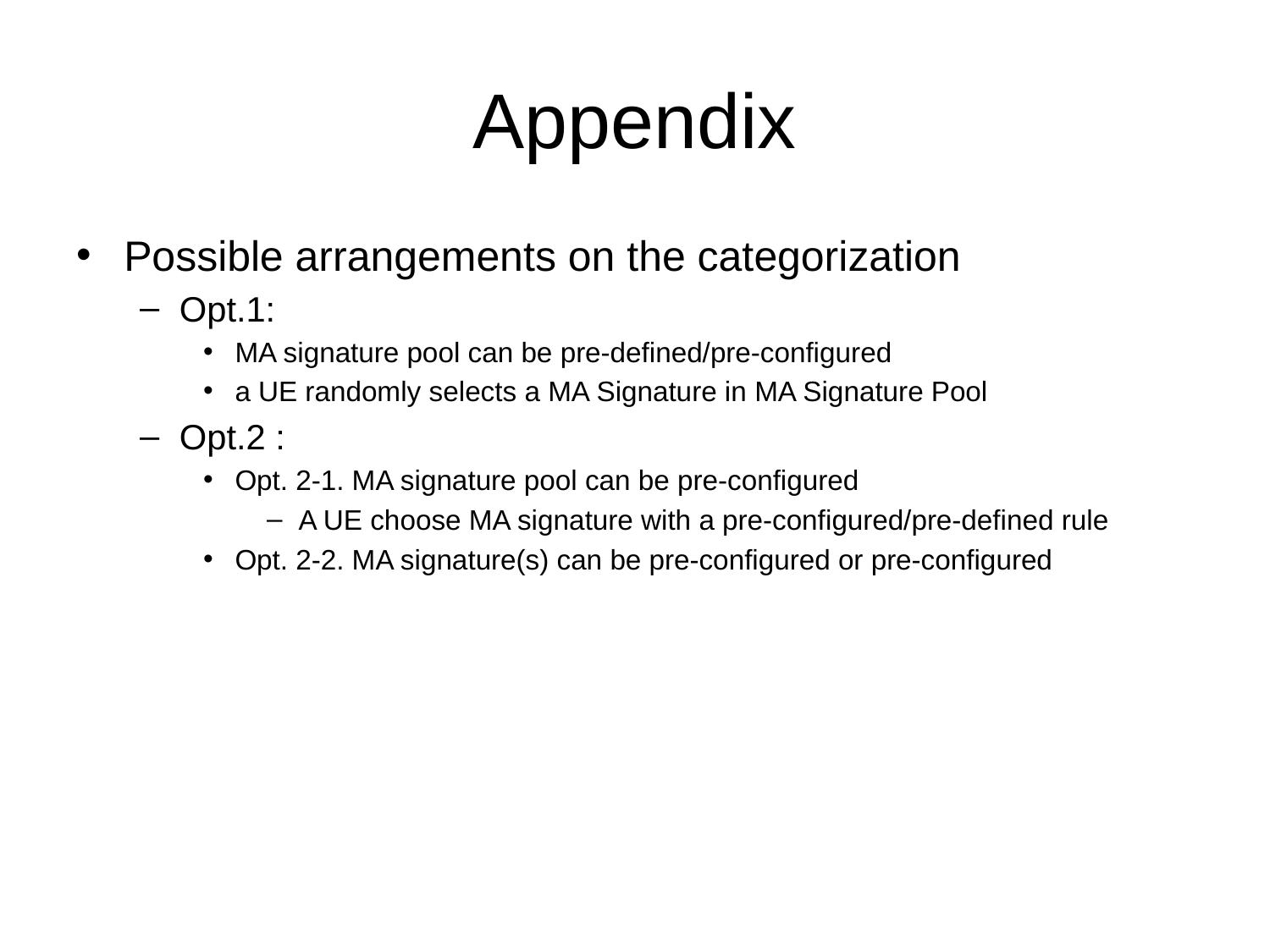

# Appendix
Possible arrangements on the categorization
Opt.1:
MA signature pool can be pre-defined/pre-configured
a UE randomly selects a MA Signature in MA Signature Pool
Opt.2 :
Opt. 2-1. MA signature pool can be pre-configured
A UE choose MA signature with a pre-configured/pre-defined rule
Opt. 2-2. MA signature(s) can be pre-configured or pre-configured